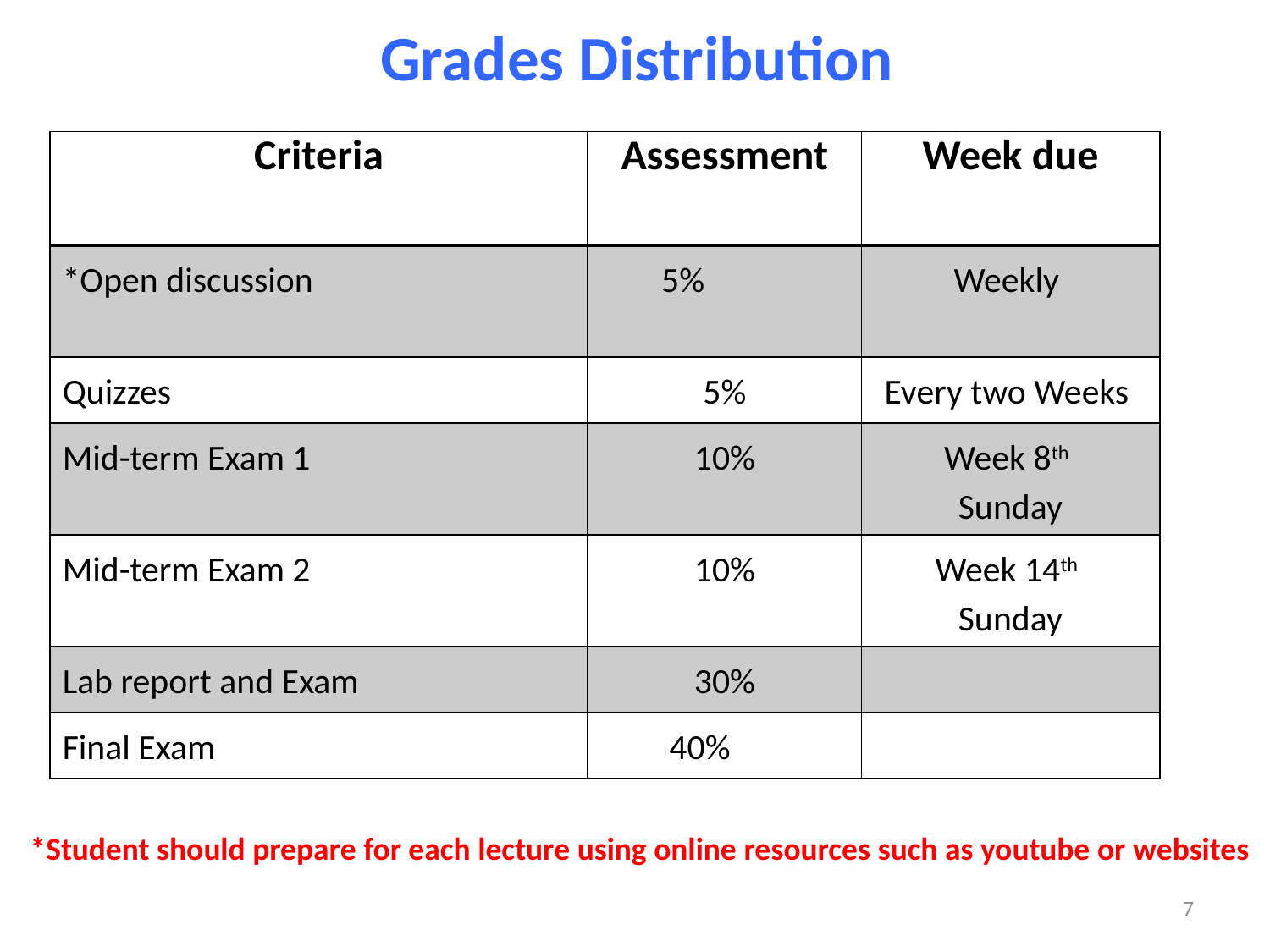

Grades Distribution
| Criteria | Assessment | Week due |
| --- | --- | --- |
| \*Open discussion | 5% | Weekly |
| Quizzes | 5% | Every two Weeks |
| Mid-term Exam 1 | 10% | Week 8th Sunday |
| Mid-term Exam 2 | 10% | Week 14th Sunday |
| Lab report and Exam | 30% |  |
| Final Exam | 40% |  |
*Student should prepare for each lecture using online resources such as youtube or websites

7